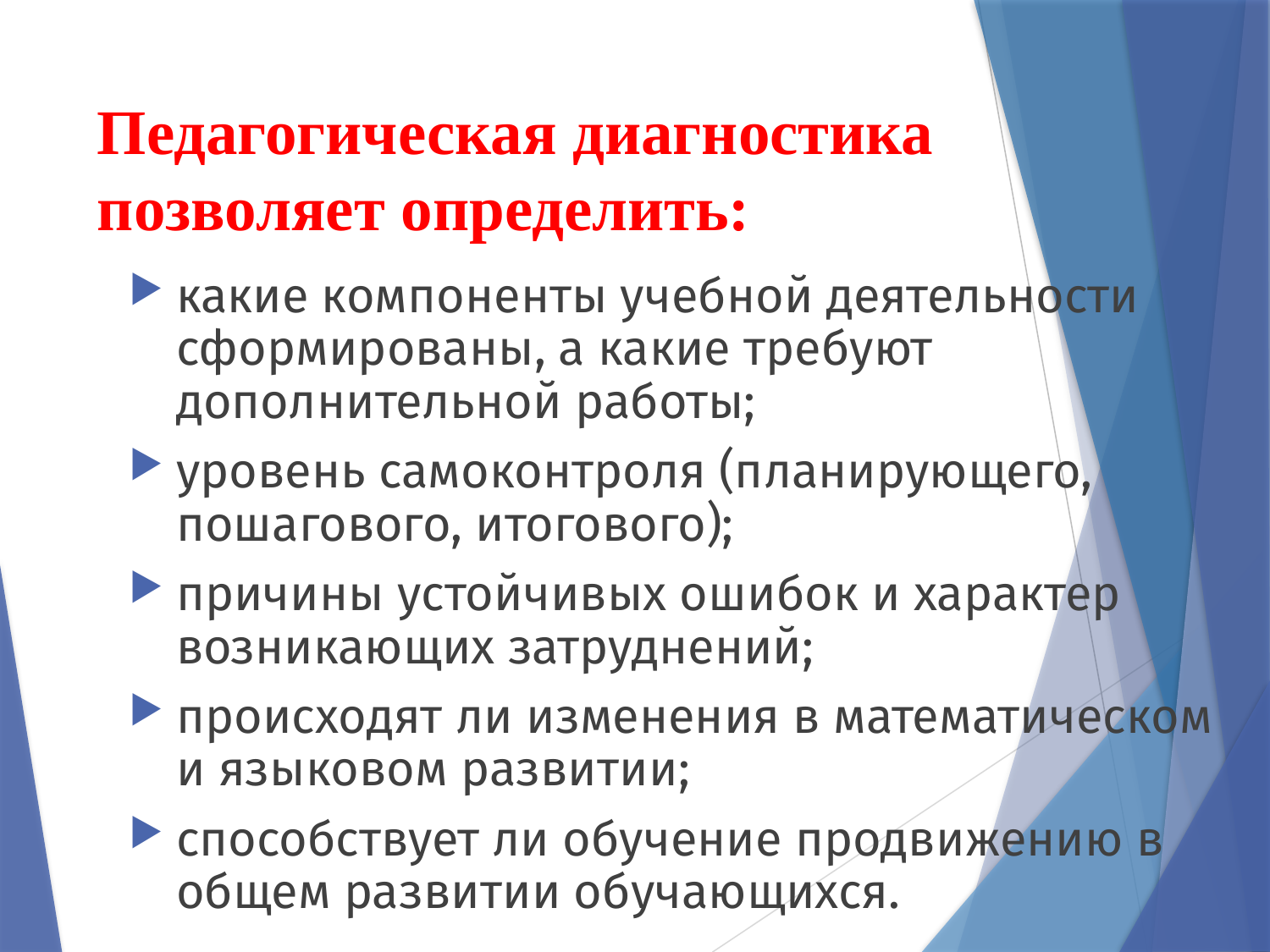

# Педагогическая диагностика позволяет определить:
какие компоненты учебной деятельности сформированы, а какие требуют дополнительной работы;
уровень самоконтроля (планирующего, пошагового, итогового);
причины устойчивых ошибок и характер возникающих затруднений;
происходят ли изменения в математическом и языковом развитии;
способствует ли обучение продвижению в общем развитии обучающихся.